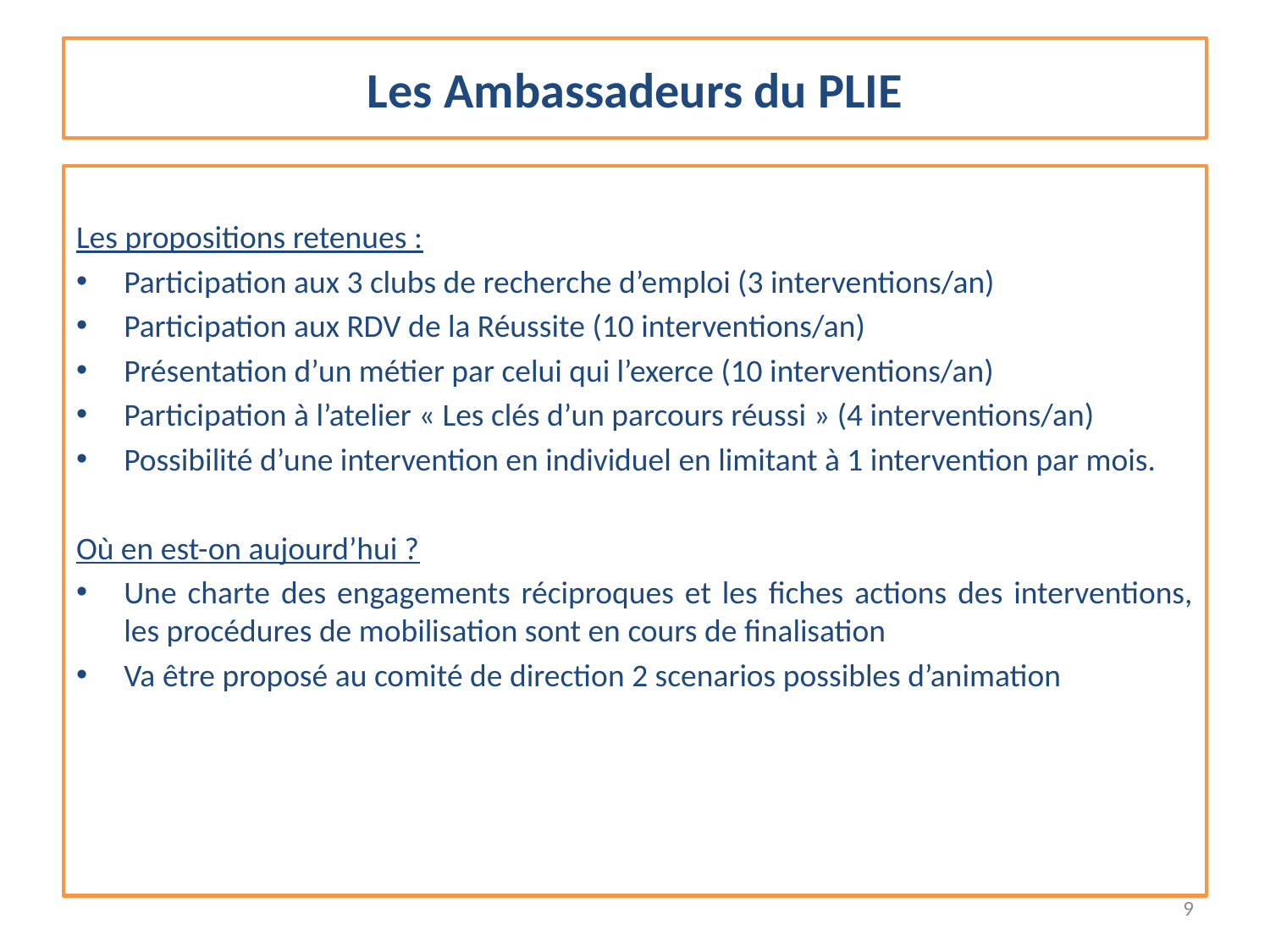

# Les Ambassadeurs du PLIE

Les propositions retenues :
Participation aux 3 clubs de recherche d’emploi (3 interventions/an)
Participation aux RDV de la Réussite (10 interventions/an)
Présentation d’un métier par celui qui l’exerce (10 interventions/an)
Participation à l’atelier « Les clés d’un parcours réussi » (4 interventions/an)
Possibilité d’une intervention en individuel en limitant à 1 intervention par mois.

Où en est-on aujourd’hui ?
Une charte des engagements réciproques et les fiches actions des interventions, les procédures de mobilisation sont en cours de finalisation
Va être proposé au comité de direction 2 scenarios possibles d’animation

9